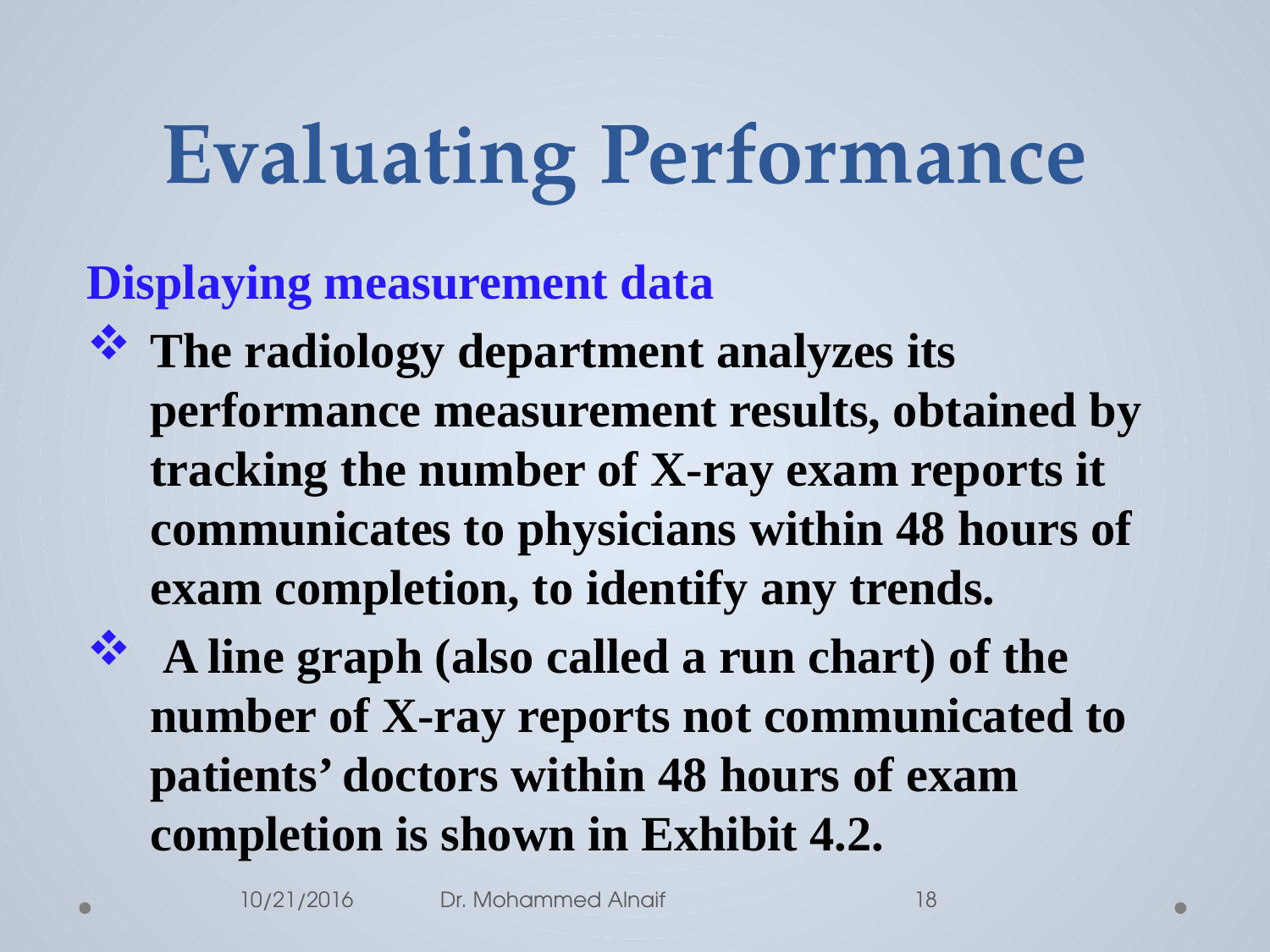

# Evaluating Performance
Displaying measurement data
The radiology department analyzes its performance measurement results, obtained by tracking the number of X-ray exam reports it communicates to physicians within 48 hours of exam completion, to identify any trends.
 A line graph (also called a run chart) of the number of X-ray reports not communicated to patients’ doctors within 48 hours of exam completion is shown in Exhibit 4.2.

10/21/2016
Dr. Mohammed Alnaif
18